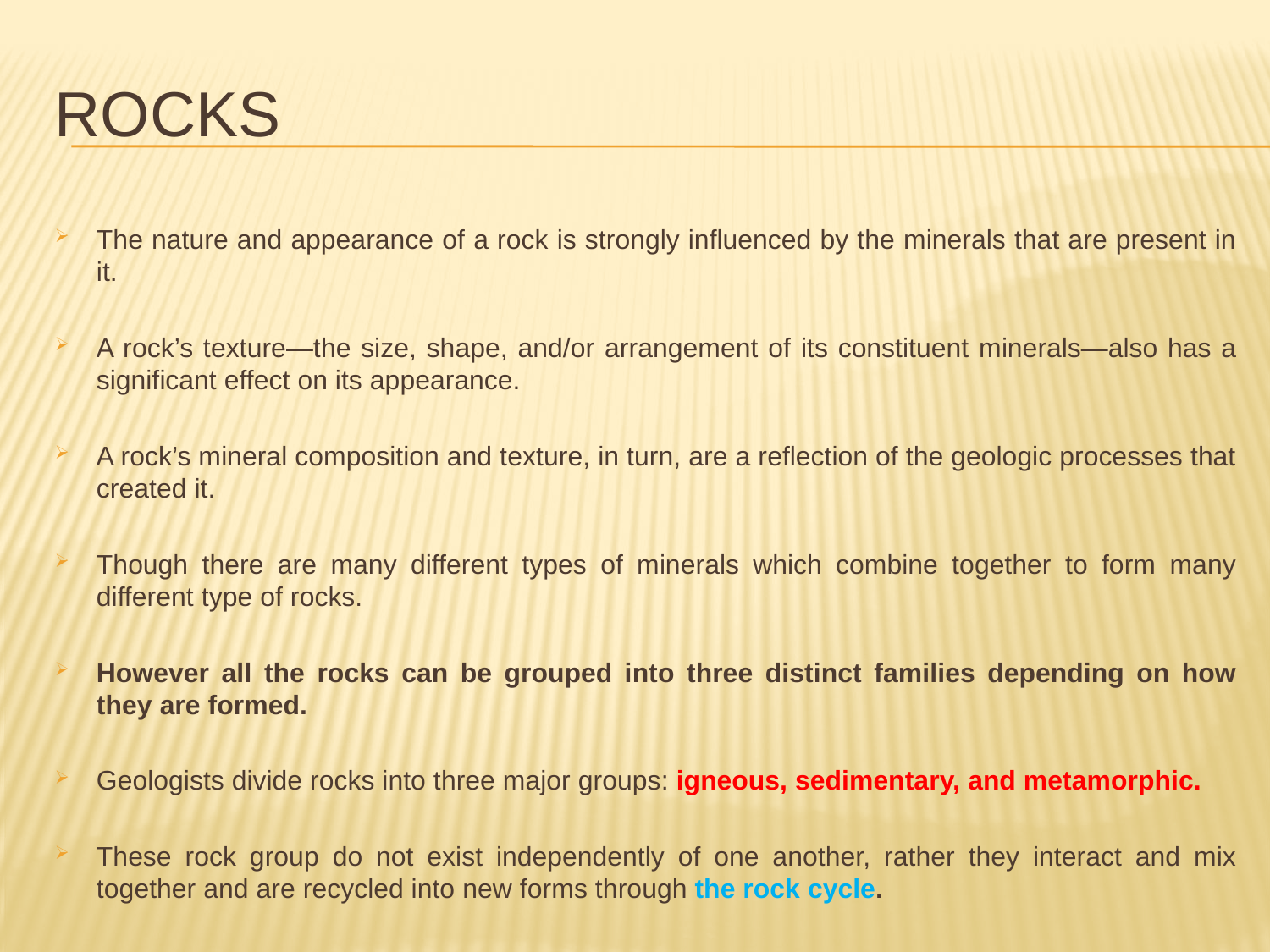

# RockS
The nature and appearance of a rock is strongly influenced by the minerals that are present in it.

A rock’s texture—the size, shape, and/or arrangement of its constituent minerals—also has a significant effect on its appearance.

A rock’s mineral composition and texture, in turn, are a reflection of the geologic processes that created it.

Though there are many different types of minerals which combine together to form many different type of rocks.

However all the rocks can be grouped into three distinct families depending on how they are formed.

Geologists divide rocks into three major groups: igneous, sedimentary, and metamorphic.

These rock group do not exist independently of one another, rather they interact and mix together and are recycled into new forms through the rock cycle.